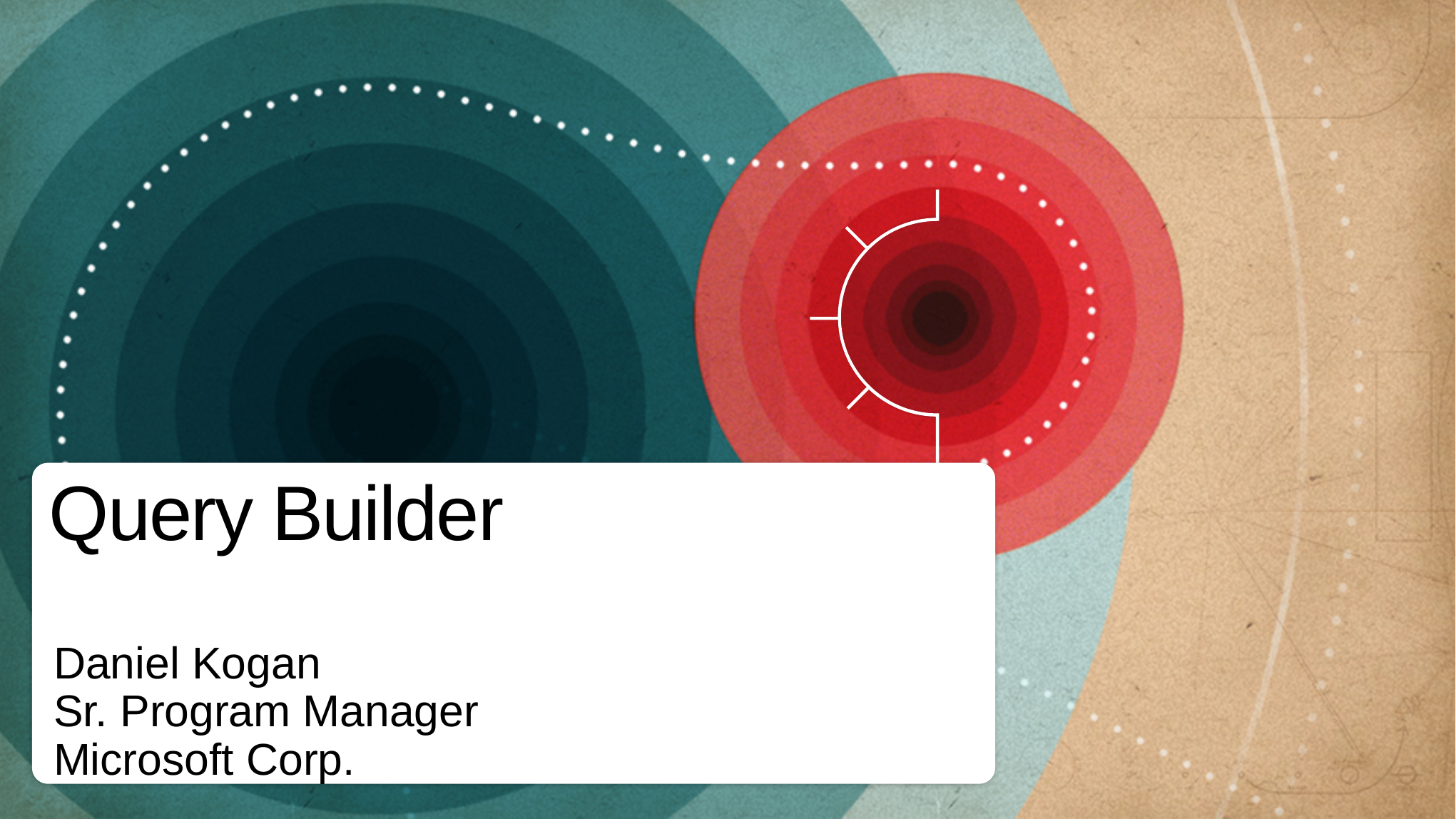

# Query Builder
Daniel Kogan
Sr. Program Manager
Microsoft Corp.